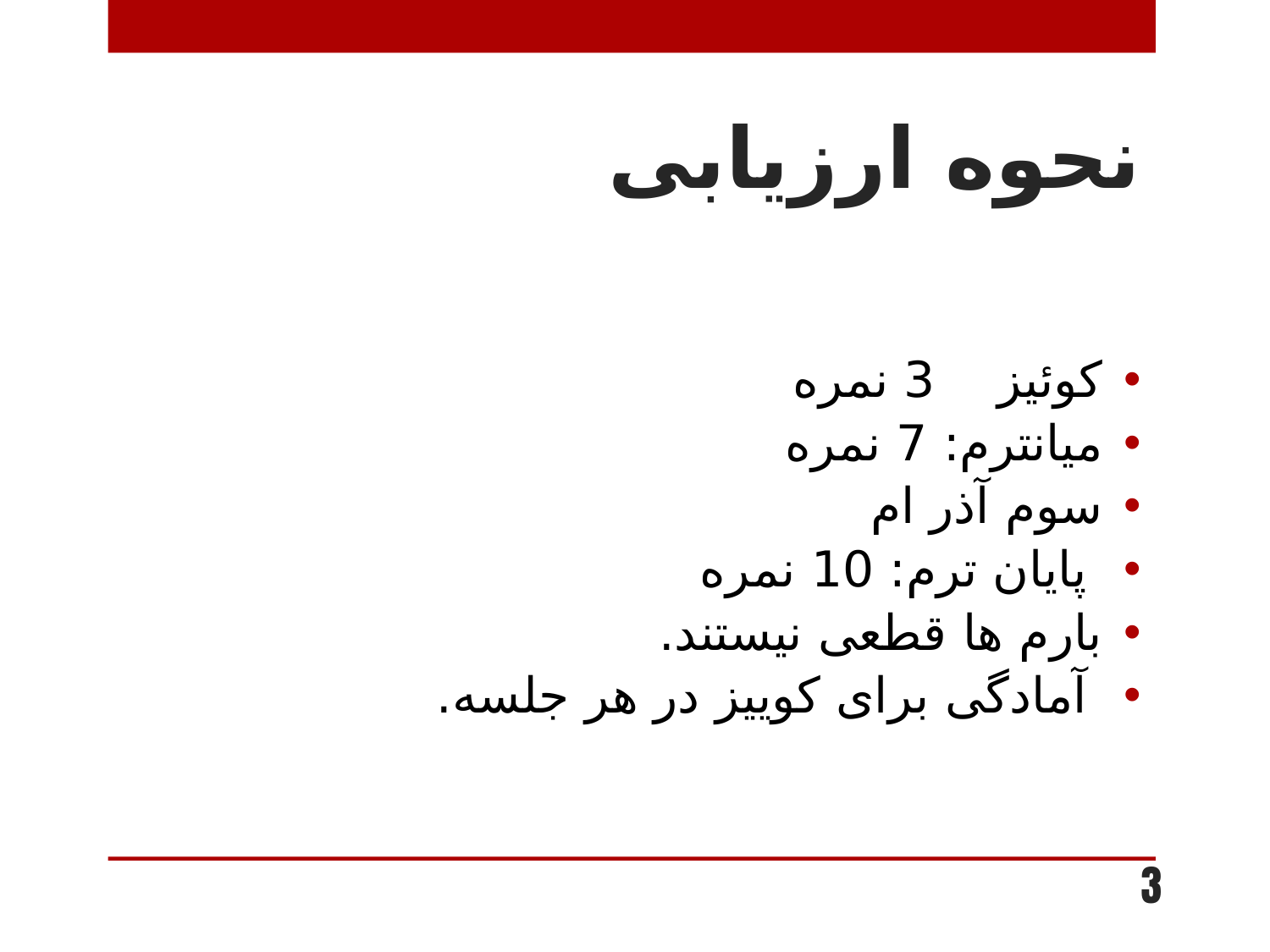

# نحوه ارزیابی
کوئیز    3 نمره
میانترم: 7 نمره
سوم آذر ام
 پایان ترم: 10 نمره
بارم ها قطعی نیستند.
 آمادگی برای کوییز در هر جلسه.
3